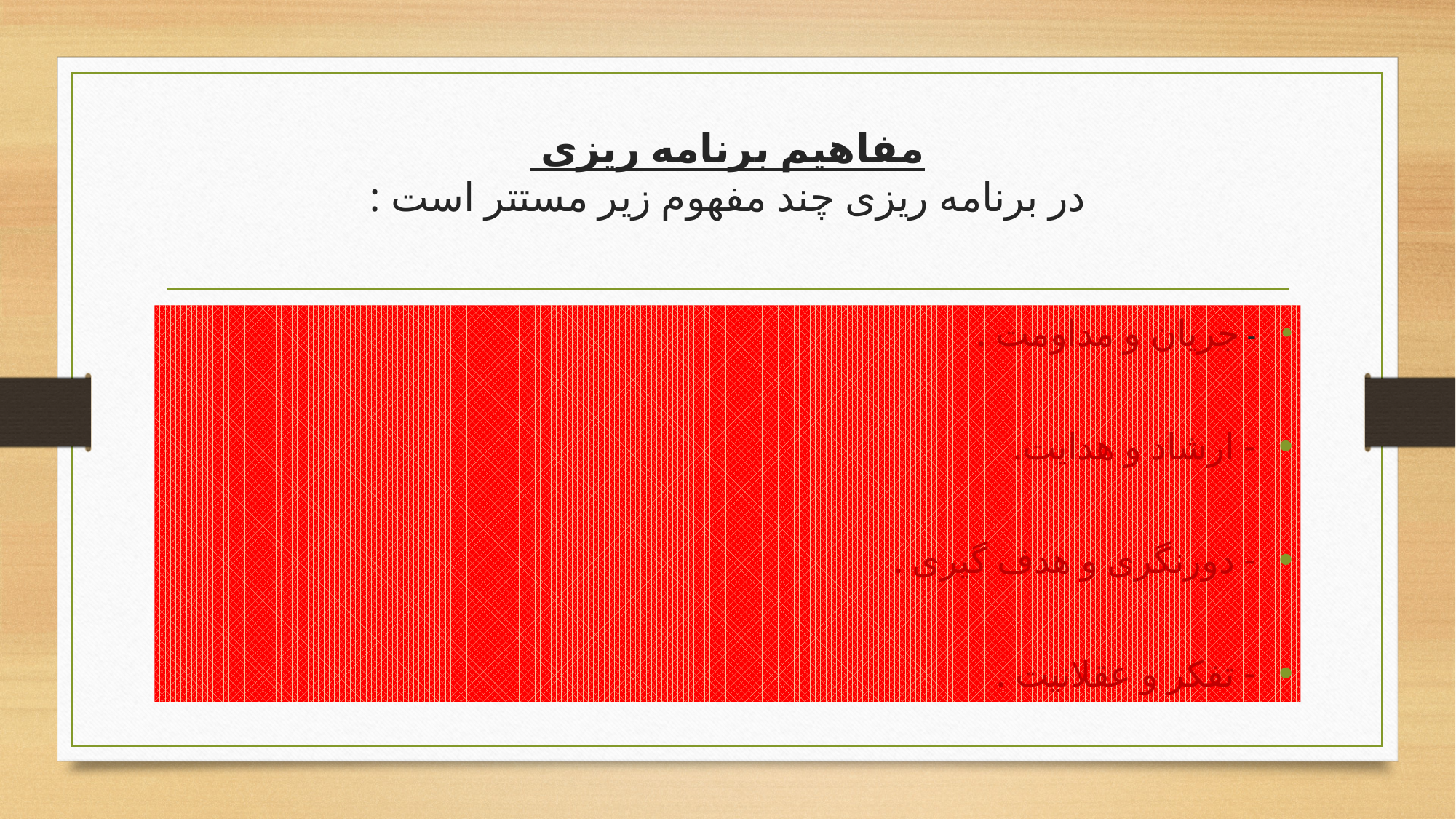

# مفاهیم برنامه ریزی در برنامه ریزی چند مفهوم زیر مستتر است :
- جریان و مداومت .

- ارشاد و هدایت.

- دورنگری و هدف گیری .

- تفکر و عقلانیت .